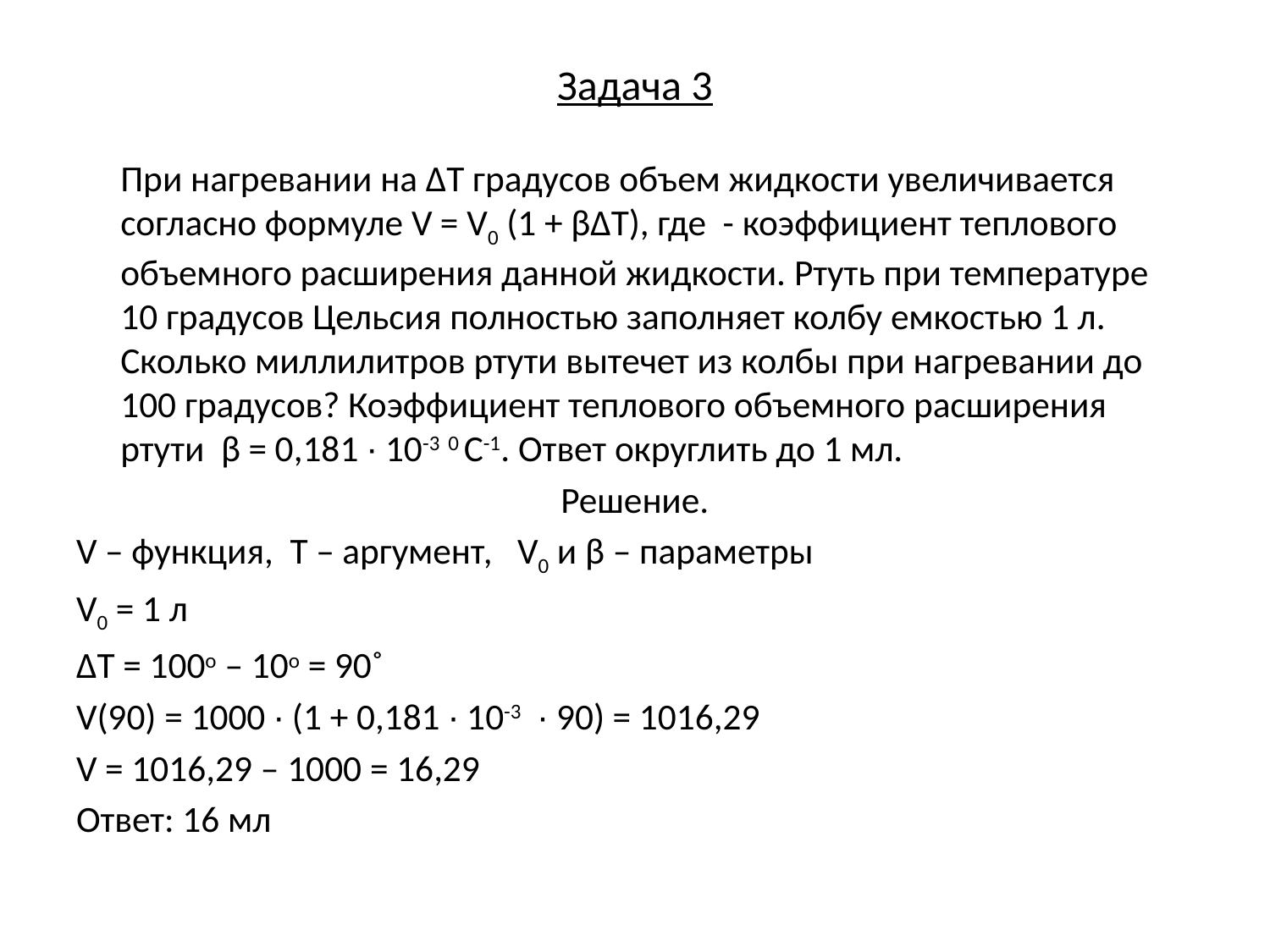

# Задача 3
	При нагревании на ΔТ градусов объем жидкости увеличивается согласно формуле V = V0 (1 + βΔТ), где  - коэффициент теплового объемного расширения данной жидкости. Ртуть при температуре 10 градусов Цельсия полностью заполняет колбу емкостью 1 л. Сколько миллилитров ртути вытечет из колбы при нагревании до 100 градусов? Коэффициент теплового объемного расширения ртути  β = 0,181 ∙ 10-3 0 С-1. Ответ округлить до 1 мл.
Решение.
V – функция,  T – аргумент,   V0 и β – параметры
V0 = 1 л
ΔT = 100о – 10о = 90˚
V(90) = 1000 ∙ (1 + 0,181 ∙ 10-3  ∙ 90) = 1016,29
V = 1016,29 – 1000 = 16,29
Ответ: 16 мл